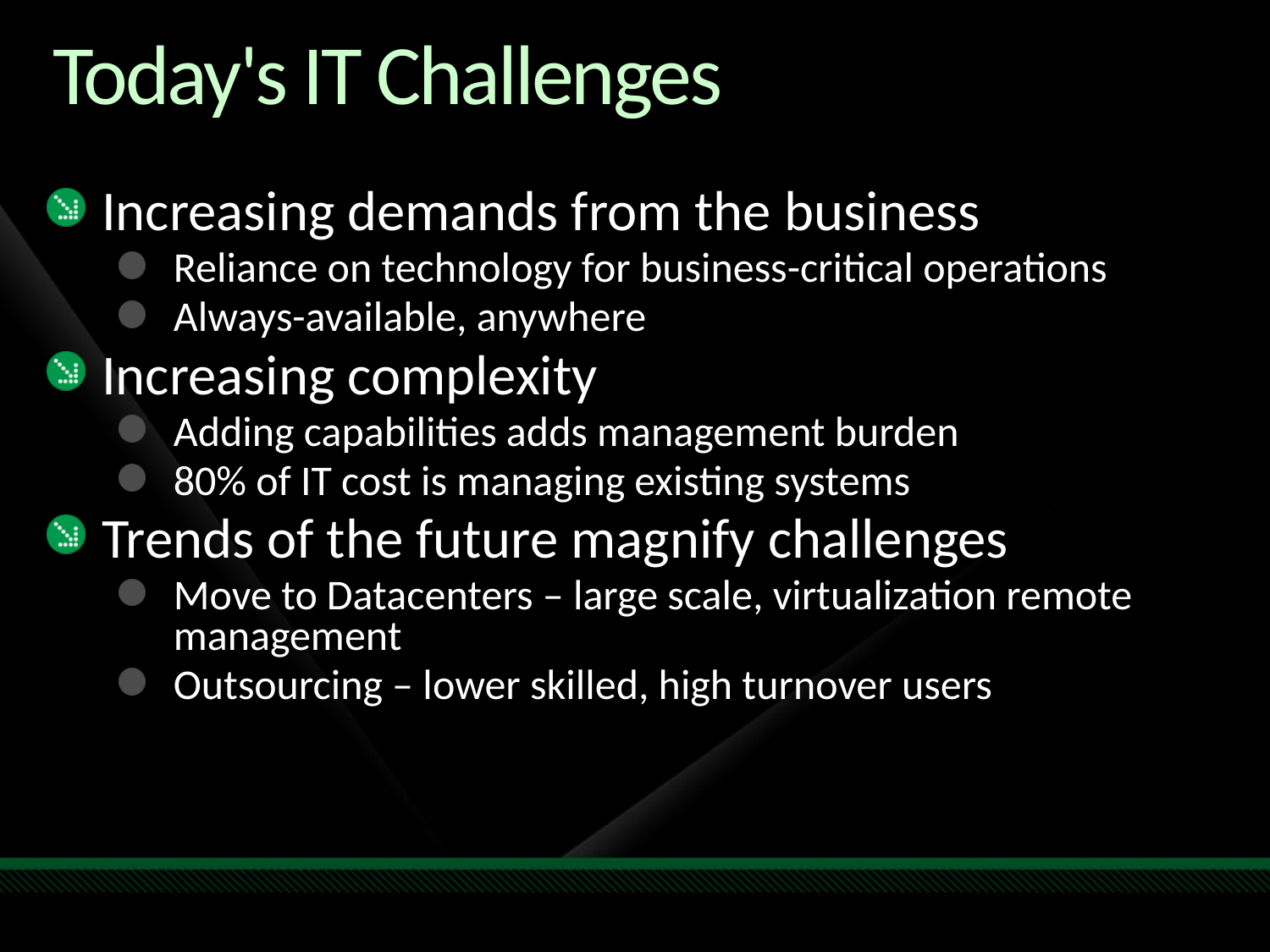

# Today's IT Challenges
Increasing demands from the business
Reliance on technology for business-critical operations
Always-available, anywhere
Increasing complexity
Adding capabilities adds management burden
80% of IT cost is managing existing systems
Trends of the future magnify challenges
Move to Datacenters – large scale, virtualization remote management
Outsourcing – lower skilled, high turnover users